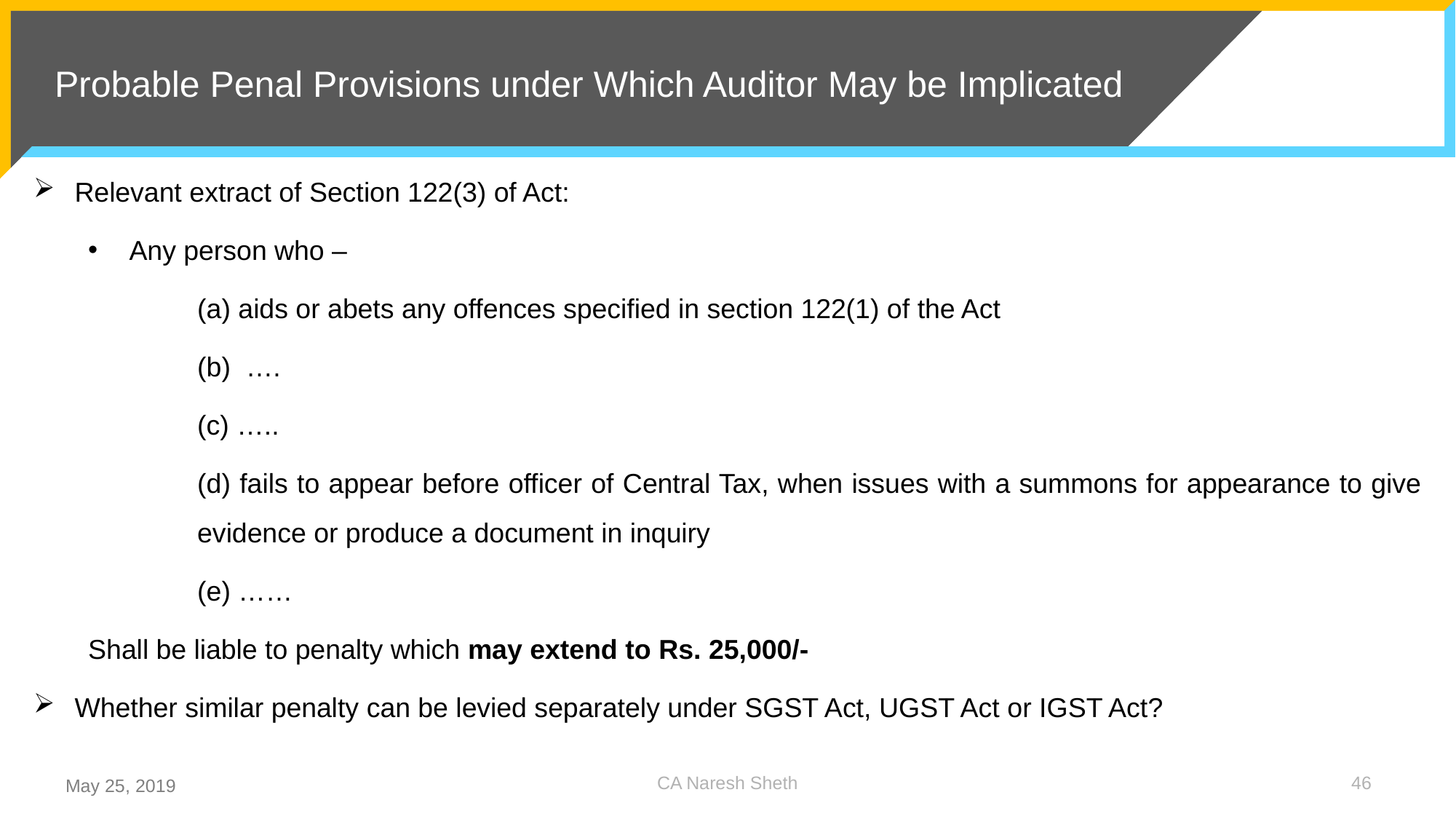

Probable Penal Provisions under Which Auditor May be Implicated
Relevant extract of Section 122(3) of Act:
Any person who –
	(a) aids or abets any offences specified in section 122(1) of the Act
	(b)  ….
	(c) …..
	(d) fails to appear before officer of Central Tax, when issues with a summons for appearance to give 	evidence or produce a document in inquiry
	(e) ……
Shall be liable to penalty which may extend to Rs. 25,000/-
Whether similar penalty can be levied separately under SGST Act, UGST Act or IGST Act?
CA Naresh Sheth
46
May 25, 2019